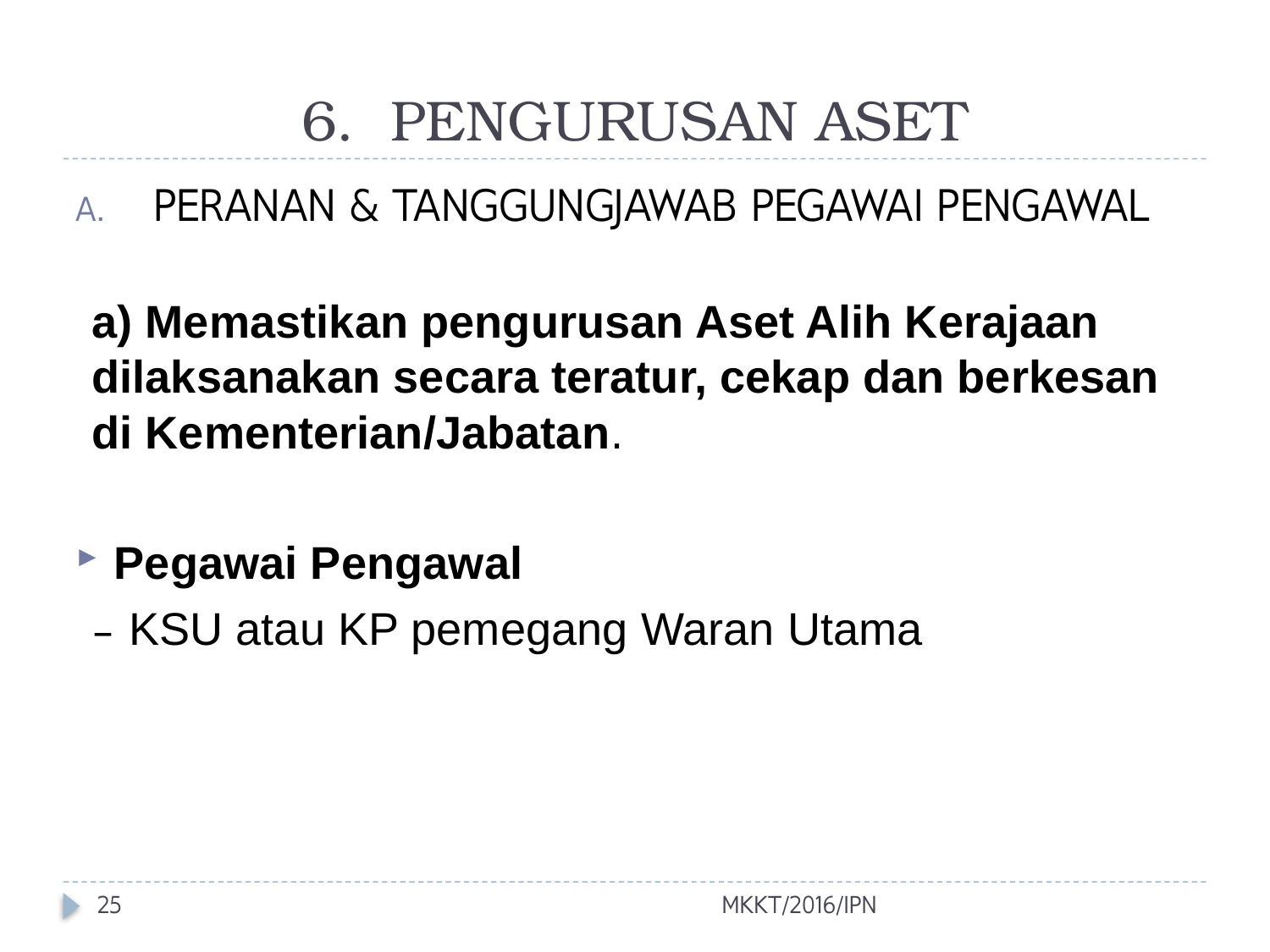

# 6.  PENGURUSAN ASET
PERANAN & TANGGUNGJAWAB PEGAWAI PENGAWAL
a) Memastikan pengurusan Aset Alih Kerajaan dilaksanakan secara teratur, cekap dan berkesan di Kementerian/Jabatan.

Pegawai Pengawal
– KSU atau KP pemegang Waran Utama

25
MKKT/2016/IPN